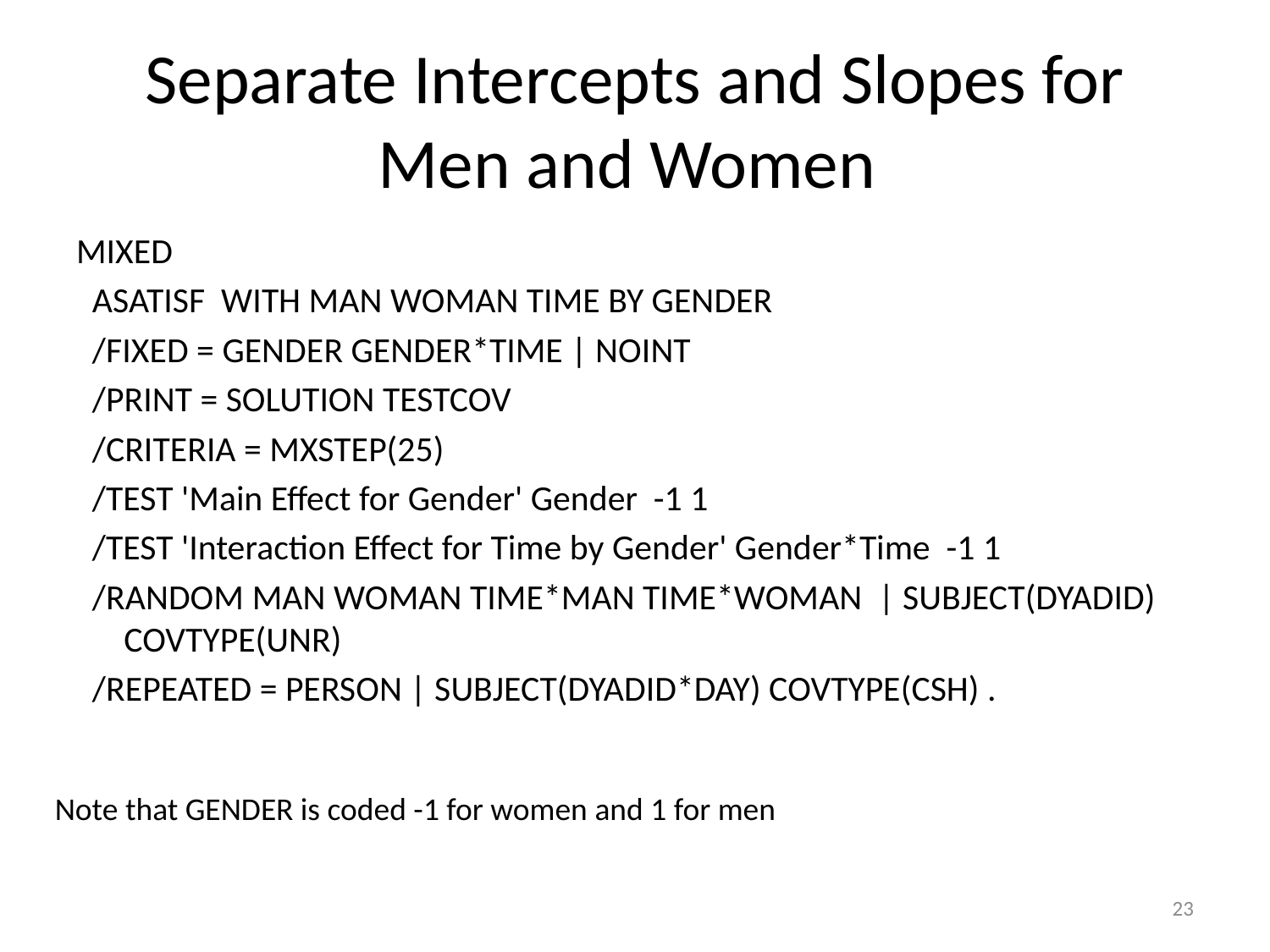

# Separate Intercepts and Slopes for Men and Women
MIXED
  ASATISF  WITH MAN WOMAN TIME BY GENDER
  /FIXED = GENDER GENDER*TIME | NOINT
  /PRINT = SOLUTION TESTCOV
  /CRITERIA = MXSTEP(25)
  /TEST 'Main Effect for Gender' Gender  -1 1
  /TEST 'Interaction Effect for Time by Gender' Gender*Time  -1 1
  /RANDOM MAN WOMAN TIME*MAN TIME*WOMAN  | SUBJECT(DYADID) COVTYPE(UNR)
  /REPEATED = PERSON | SUBJECT(DYADID*DAY) COVTYPE(CSH) .

Note that GENDER is coded -1 for women and 1 for men
23